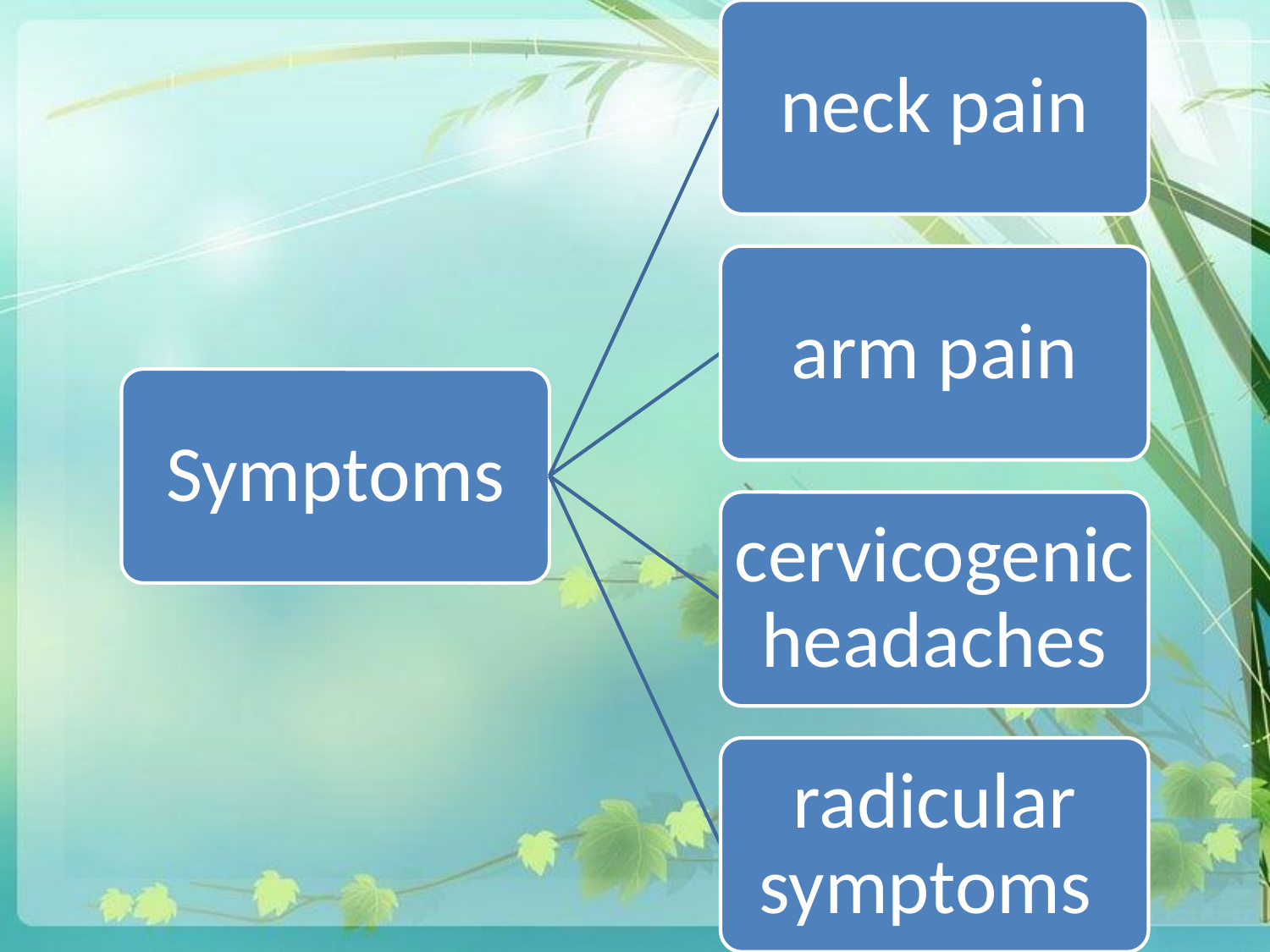

Symptoms

neck pain

arm pain

cervicogenic headaches

radicular symptoms
#